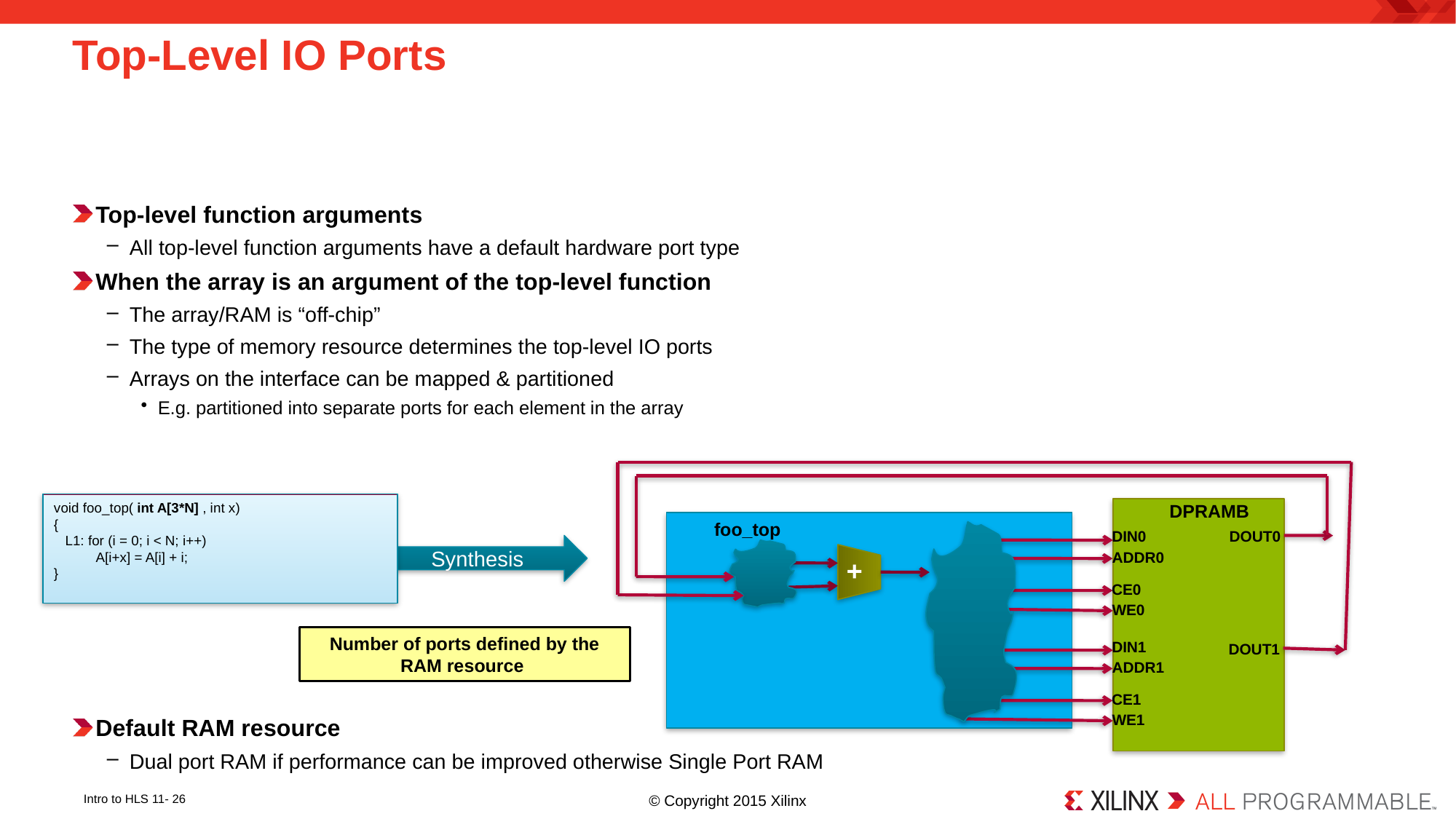

# Top-Level IO Ports
Top-level function arguments
All top-level function arguments have a default hardware port type
When the array is an argument of the top-level function
The array/RAM is “off-chip”
The type of memory resource determines the top-level IO ports
Arrays on the interface can be mapped & partitioned
E.g. partitioned into separate ports for each element in the array

Default RAM resource
Dual port RAM if performance can be improved otherwise Single Port RAM
void foo_top( int A[3*N] , int x)
{
   L1: for (i = 0; i < N; i++)
           A[i+x] = A[i] + i;
}

DPRAMB

foo_top

DIN0
DOUT0
Synthesis

ADDR0
+
CE0
WE0
Number of ports defined by the RAM resource
DIN1
DOUT1
ADDR1
CE1
WE1
Intro to HLS 11- 26
© Copyright 2015 Xilinx